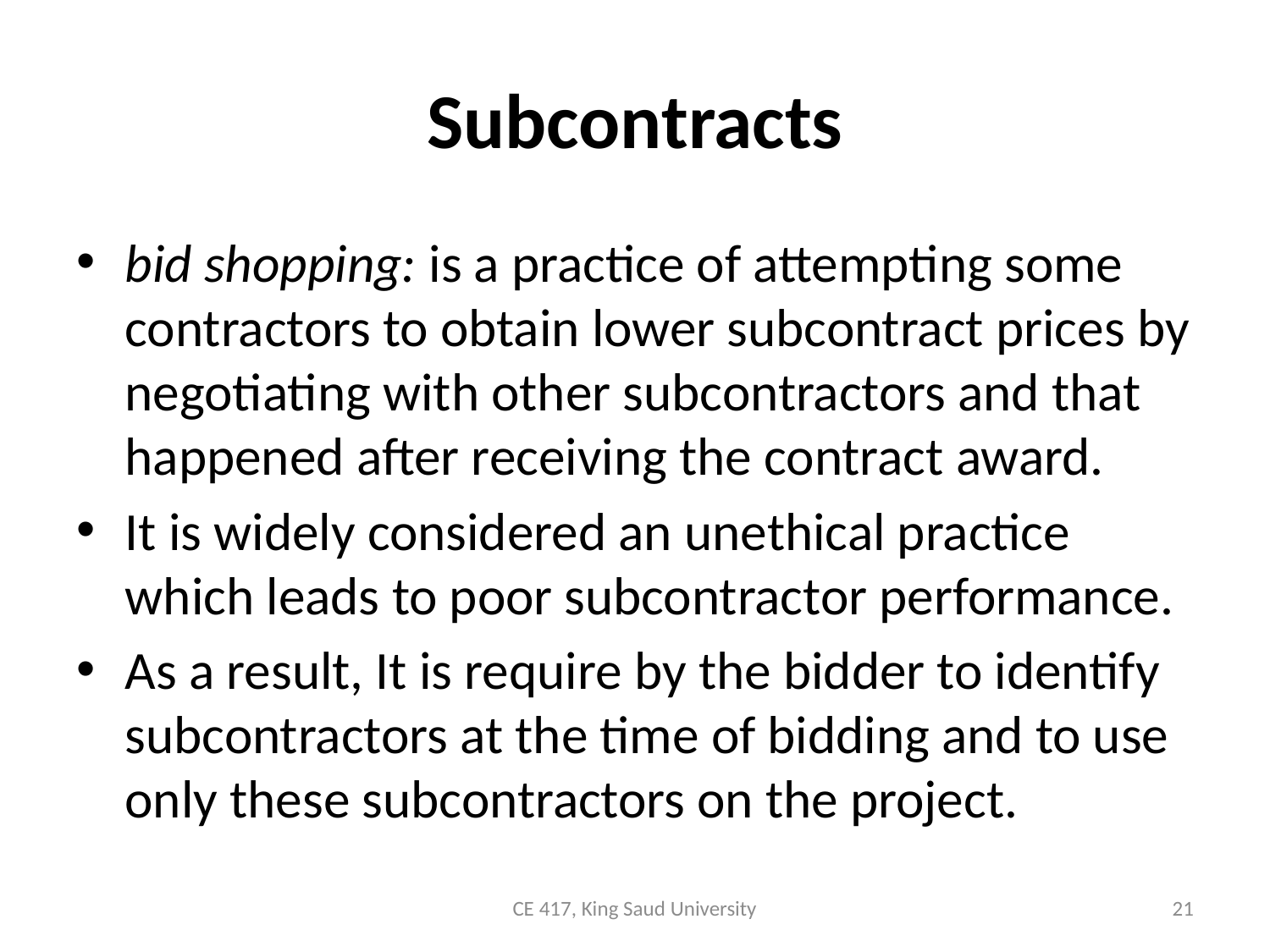

# Subcontracts
bid shopping: is a practice of attempting some contractors to obtain lower subcontract prices by negotiating with other subcontractors and that happened after receiving the contract award.
It is widely considered an unethical practice which leads to poor subcontractor performance.
As a result, It is require by the bidder to identify subcontractors at the time of bidding and to use only these subcontractors on the project.
CE 417, King Saud University
21